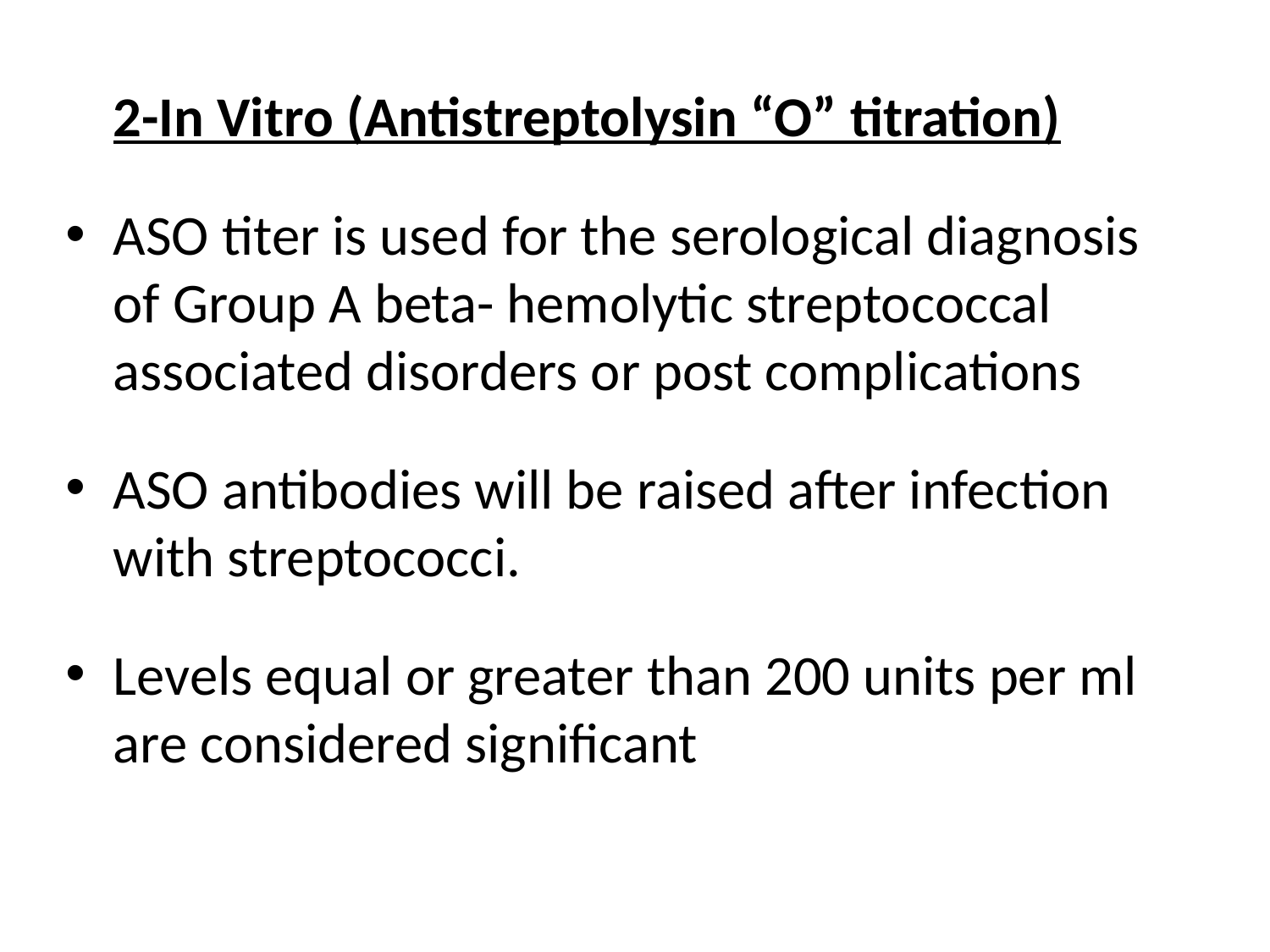

2-In Vitro (Antistreptolysin “O” titration)

ASO titer is used for the serological diagnosis of Group A beta- hemolytic streptococcal associated disorders or post complications

ASO antibodies will be raised after infection with streptococci.

Levels equal or greater than 200 units per ml are considered significant